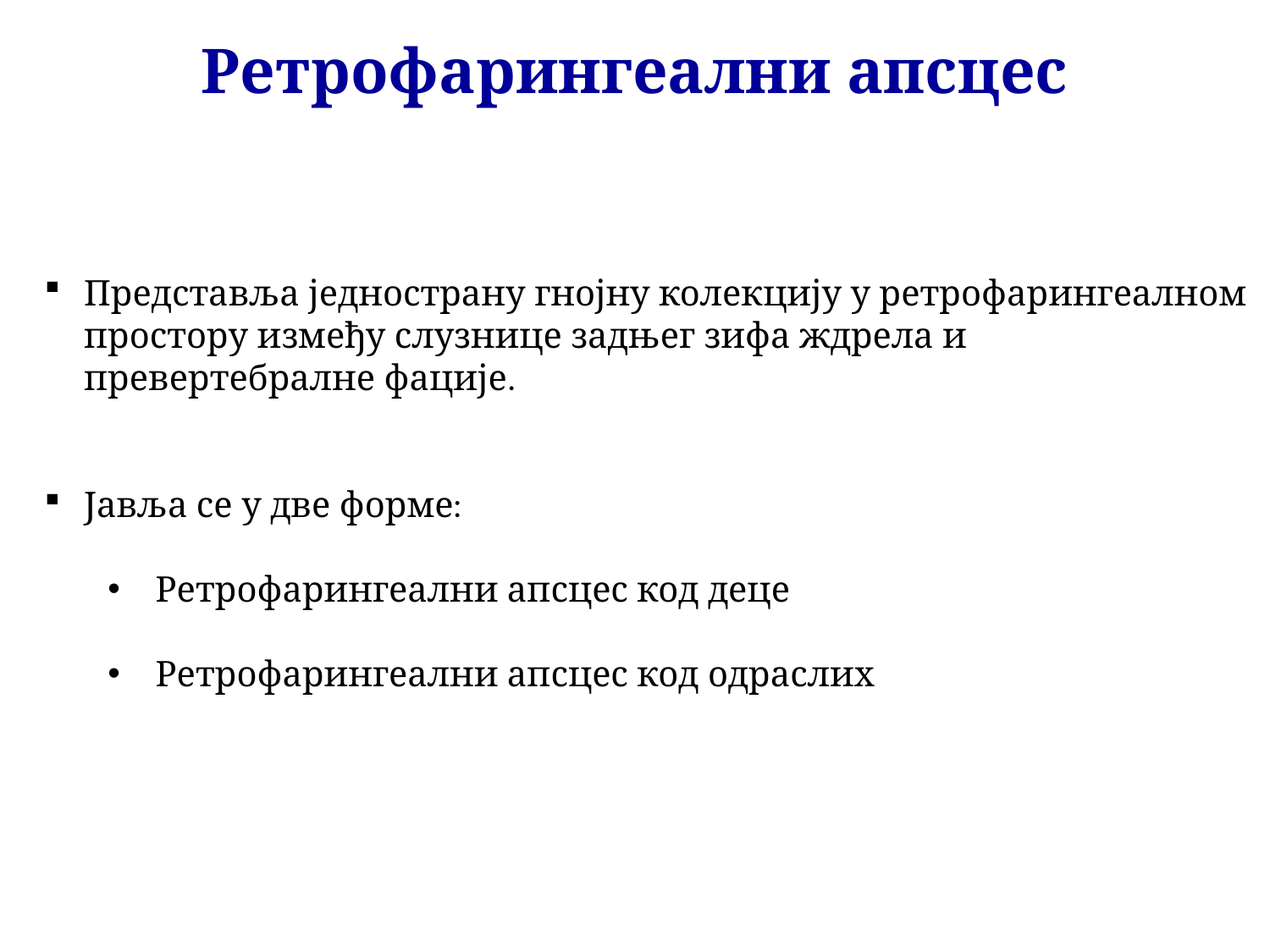

Ретрофарингеални апсцес

Представља једнострану гнојну колекцију у ретрофарингеалном простору између слузнице задњег зифа ждрела и превертебралне фације.

Јавља се у две форме:

Ретрофарингеални апсцес код деце

Ретрофарингеални апсцес код одраслих